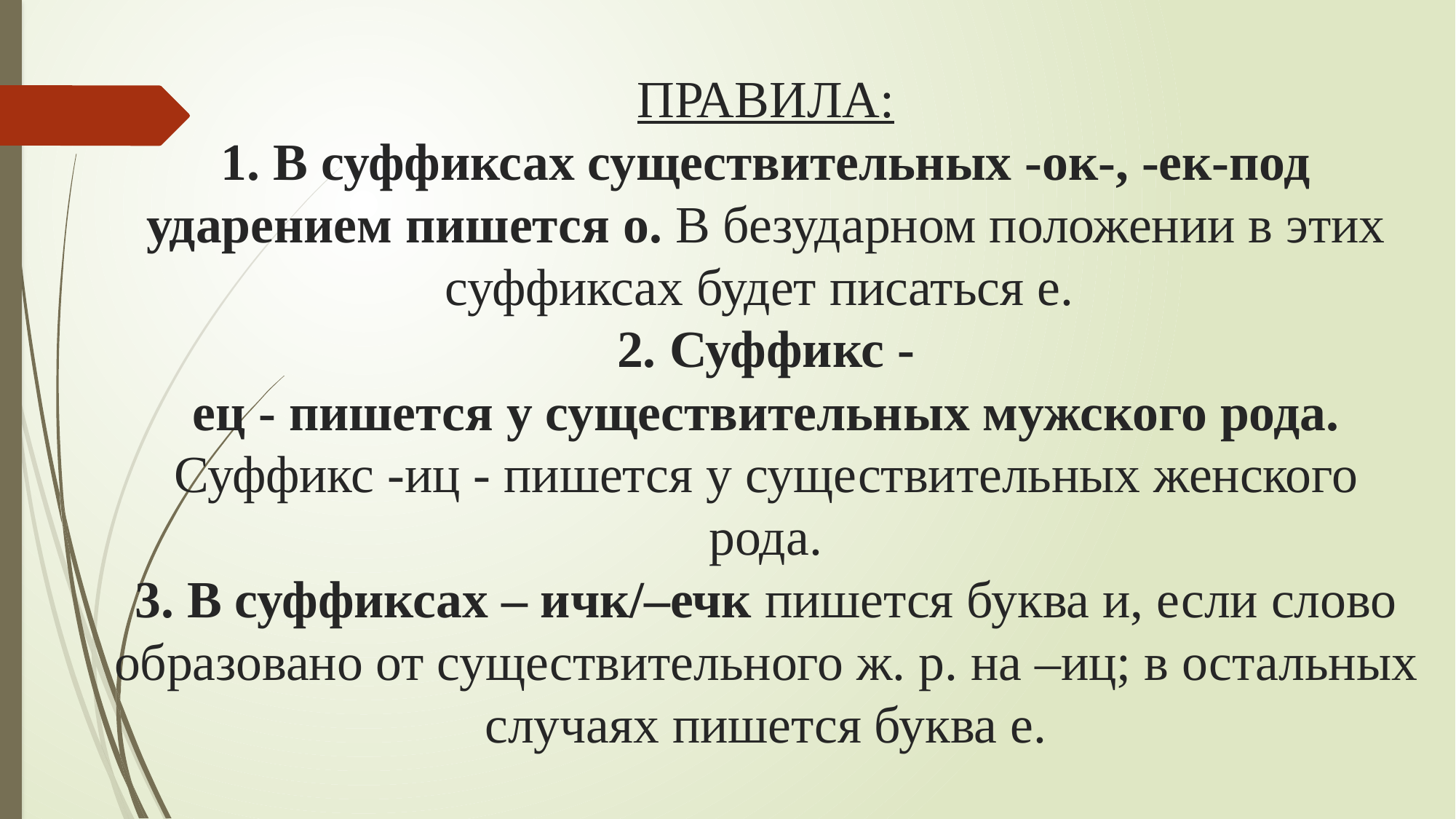

# ПРАВИЛА: 1. В суффиксах существительных -ок-, -ек-под ударением пишется о. В безударном положении в этих суффиксах будет писаться е.  2. Суффикс -ец - пишется у существительных мужского рода. Суффикс -иц - пишется у существительных женского рода. 3. В суффиксах – ичк/–ечк пишется буква и, если слово образовано от существительного ж. р. на –иц; в остальных случаях пишется буква е.